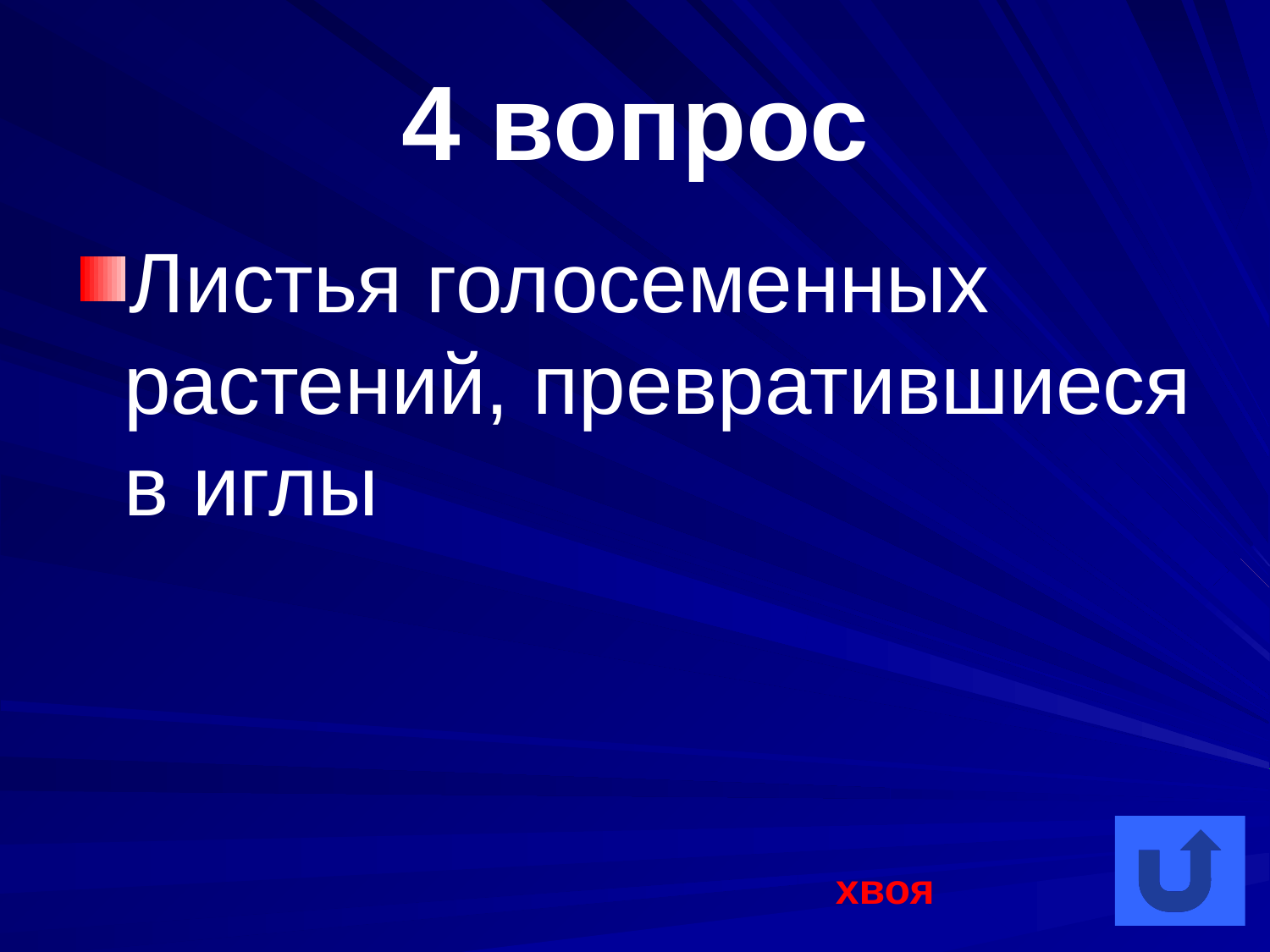

# 4 вопрос
Листья голосеменных растений, превратившиеся в иглы

хвоя